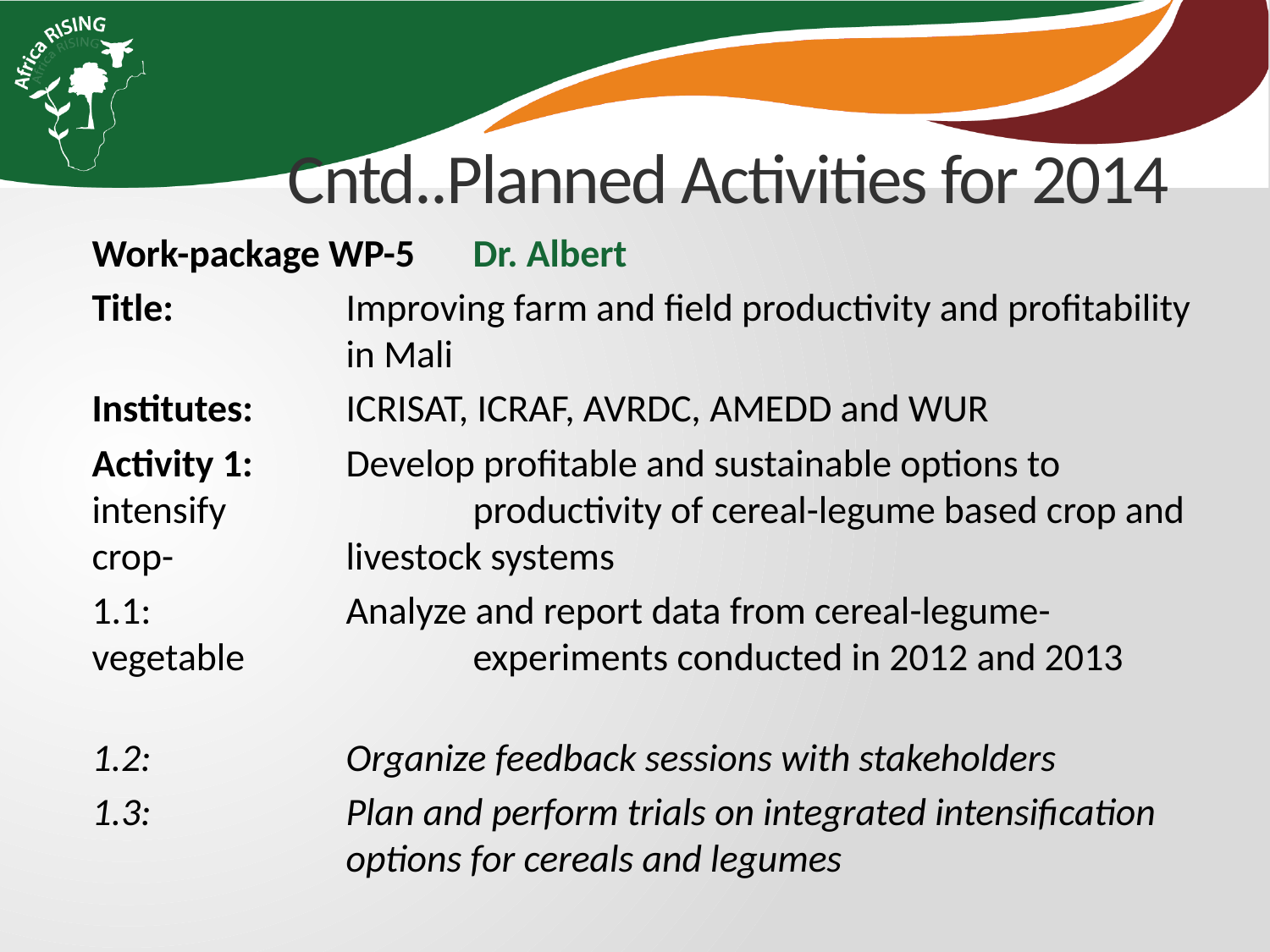

# Cntd..Planned Activities for 2014
Work-package WP-5	Dr. Albert
Title: 		Improving farm and field productivity and profitability 		in Mali
Institutes:	ICRISAT, ICRAF, AVRDC, AMEDD and WUR
Activity 1: 	Develop profitable and sustainable options to intensify 		productivity of cereal-legume based crop and crop-		livestock systems
1.1: 		Analyze and report data from cereal-legume-vegetable 		experiments conducted in 2012 and 2013
1.2: 		Organize feedback sessions with stakeholders
1.3: 		Plan and perform trials on integrated intensification 		options for cereals and legumes